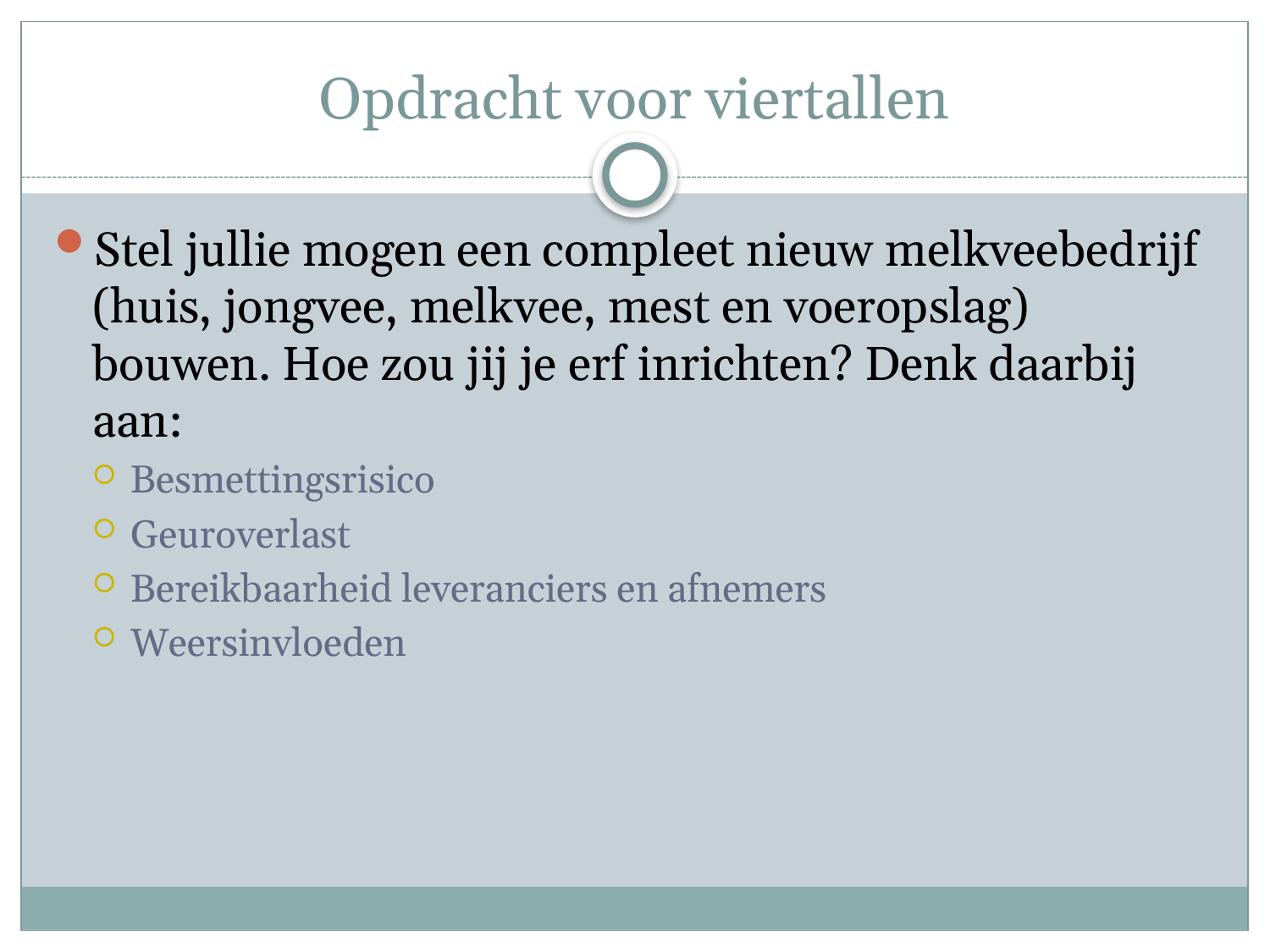

# Opdracht voor viertallen
Stel jullie mogen een compleet nieuw melkveebedrijf (huis, jongvee, melkvee, mest en voeropslag) bouwen. Hoe zou jij je erf inrichten? Denk daarbij aan:
Besmettingsrisico
Geuroverlast
Bereikbaarheid leveranciers en afnemers
Weersinvloeden